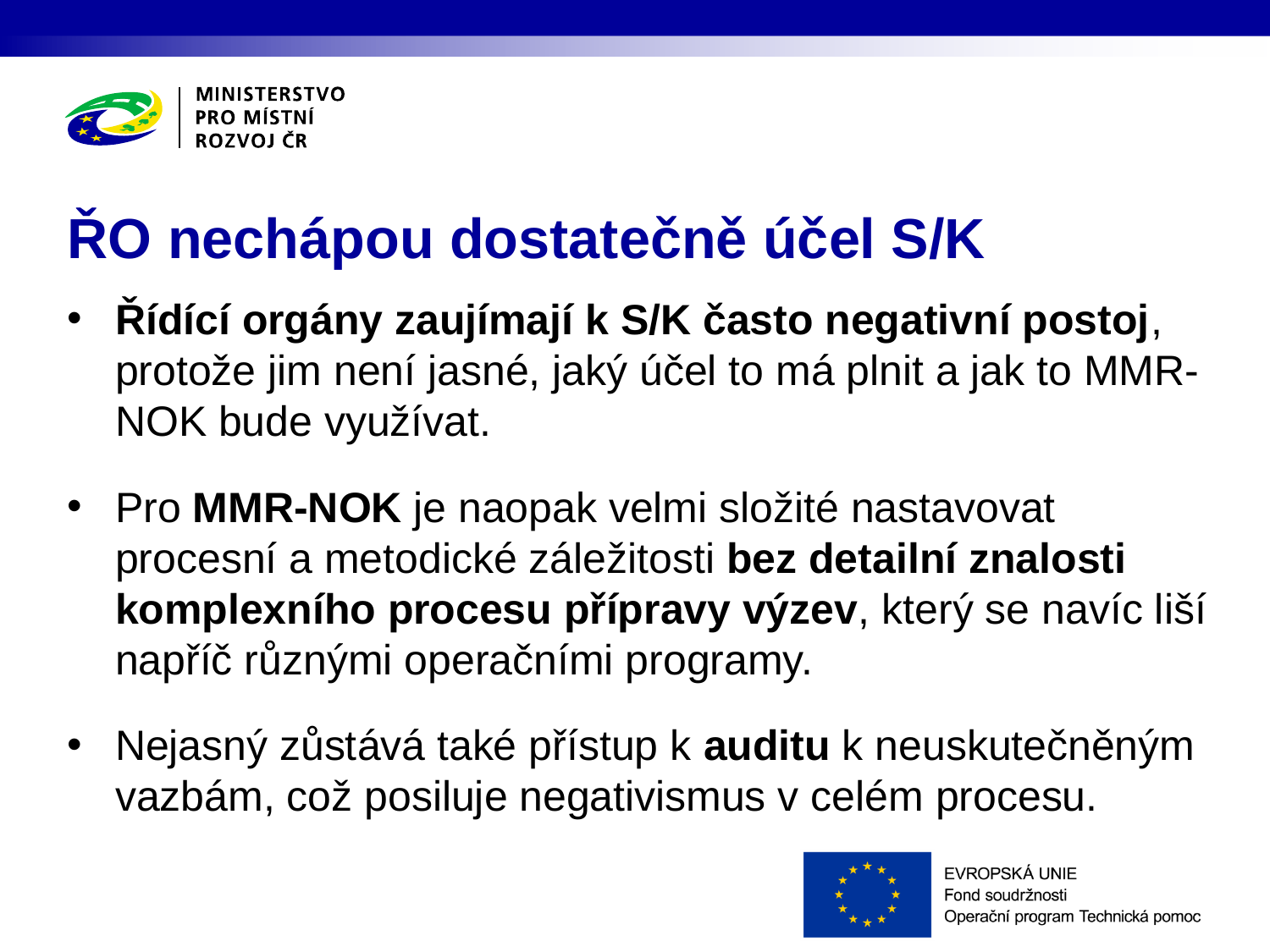

# ŘO nechápou dostatečně účel S/K
Řídící orgány zaujímají k S/K často negativní postoj, protože jim není jasné, jaký účel to má plnit a jak to MMR-NOK bude využívat.
Pro MMR-NOK je naopak velmi složité nastavovat procesní a metodické záležitosti bez detailní znalosti komplexního procesu přípravy výzev, který se navíc liší napříč různými operačními programy.
Nejasný zůstává také přístup k auditu k neuskutečněným vazbám, což posiluje negativismus v celém procesu.